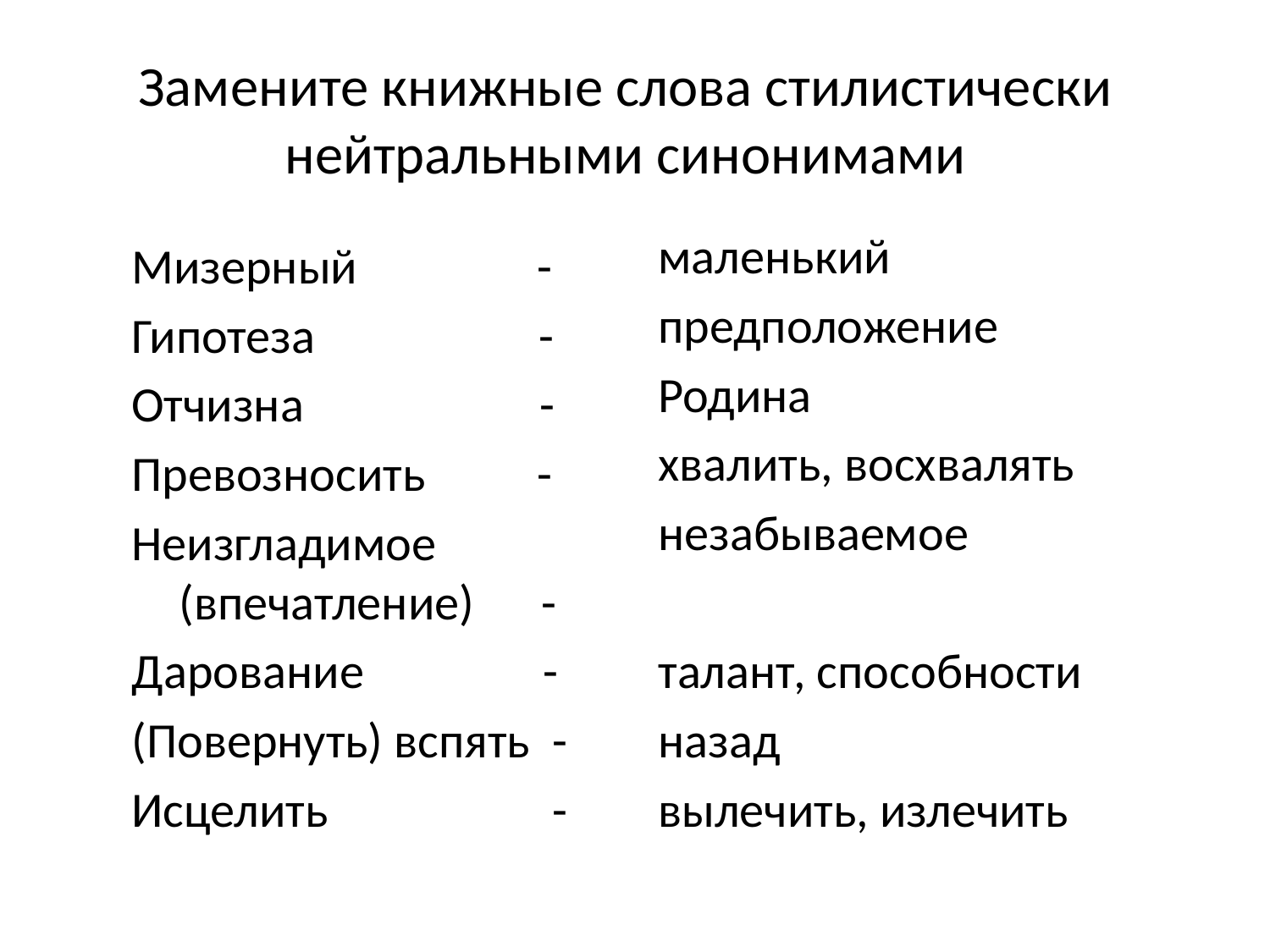

# Замените книжные слова стилистически нейтральными синонимами
маленький
предположение
Родина
хвалить, восхвалять
незабываемое

талант, способности
назад
вылечить, излечить
Мизерный                -
Гипотеза                    -
Отчизна                     -
Превозносить          -
Неизгладимое  (впечатление)      -
Дарование                -
(Повернуть) вспять  -
Исцелить                    -